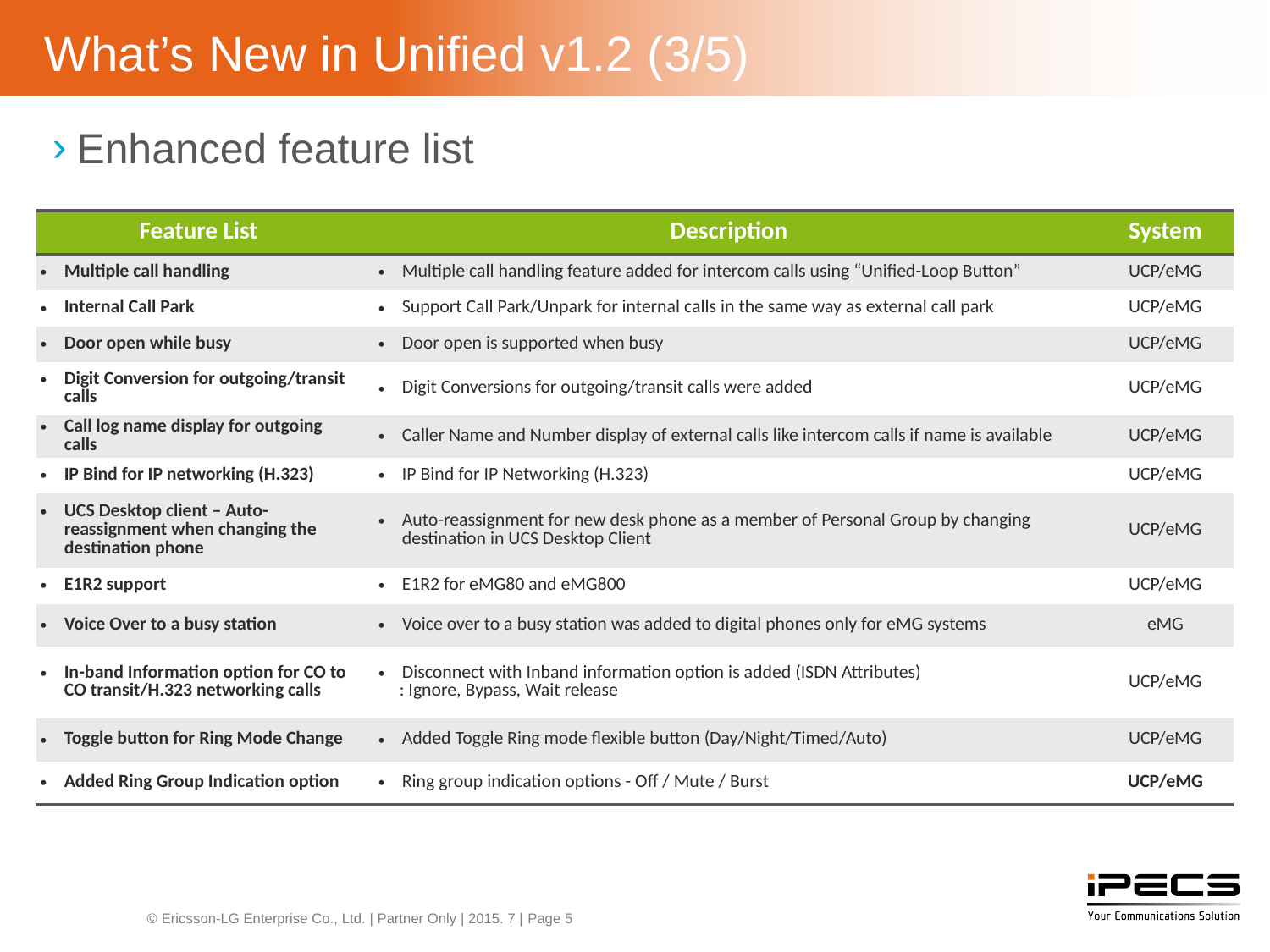

# What’s New in Unified v1.2 (3/5)
Enhanced feature list
| Feature List | Description | System |
| --- | --- | --- |
| Multiple call handling | Multiple call handling feature added for intercom calls using “Unified-Loop Button” | UCP/eMG |
| Internal Call Park | Support Call Park/Unpark for internal calls in the same way as external call park | UCP/eMG |
| Door open while busy | Door open is supported when busy | UCP/eMG |
| Digit Conversion for outgoing/transit calls | Digit Conversions for outgoing/transit calls were added | UCP/eMG |
| Call log name display for outgoing calls | Caller Name and Number display of external calls like intercom calls if name is available | UCP/eMG |
| IP Bind for IP networking (H.323) | IP Bind for IP Networking (H.323) | UCP/eMG |
| UCS Desktop client – Auto-reassignment when changing the destination phone | Auto-reassignment for new desk phone as a member of Personal Group by changing destination in UCS Desktop Client | UCP/eMG |
| E1R2 support | E1R2 for eMG80 and eMG800 | UCP/eMG |
| Voice Over to a busy station | Voice over to a busy station was added to digital phones only for eMG systems | eMG |
| In-band Information option for CO to CO transit/H.323 networking calls | Disconnect with Inband information option is added (ISDN Attributes) : Ignore, Bypass, Wait release | UCP/eMG |
| Toggle button for Ring Mode Change | Added Toggle Ring mode flexible button (Day/Night/Timed/Auto) | UCP/eMG |
| Added Ring Group Indication option | Ring group indication options - Off / Mute / Burst | UCP/eMG |